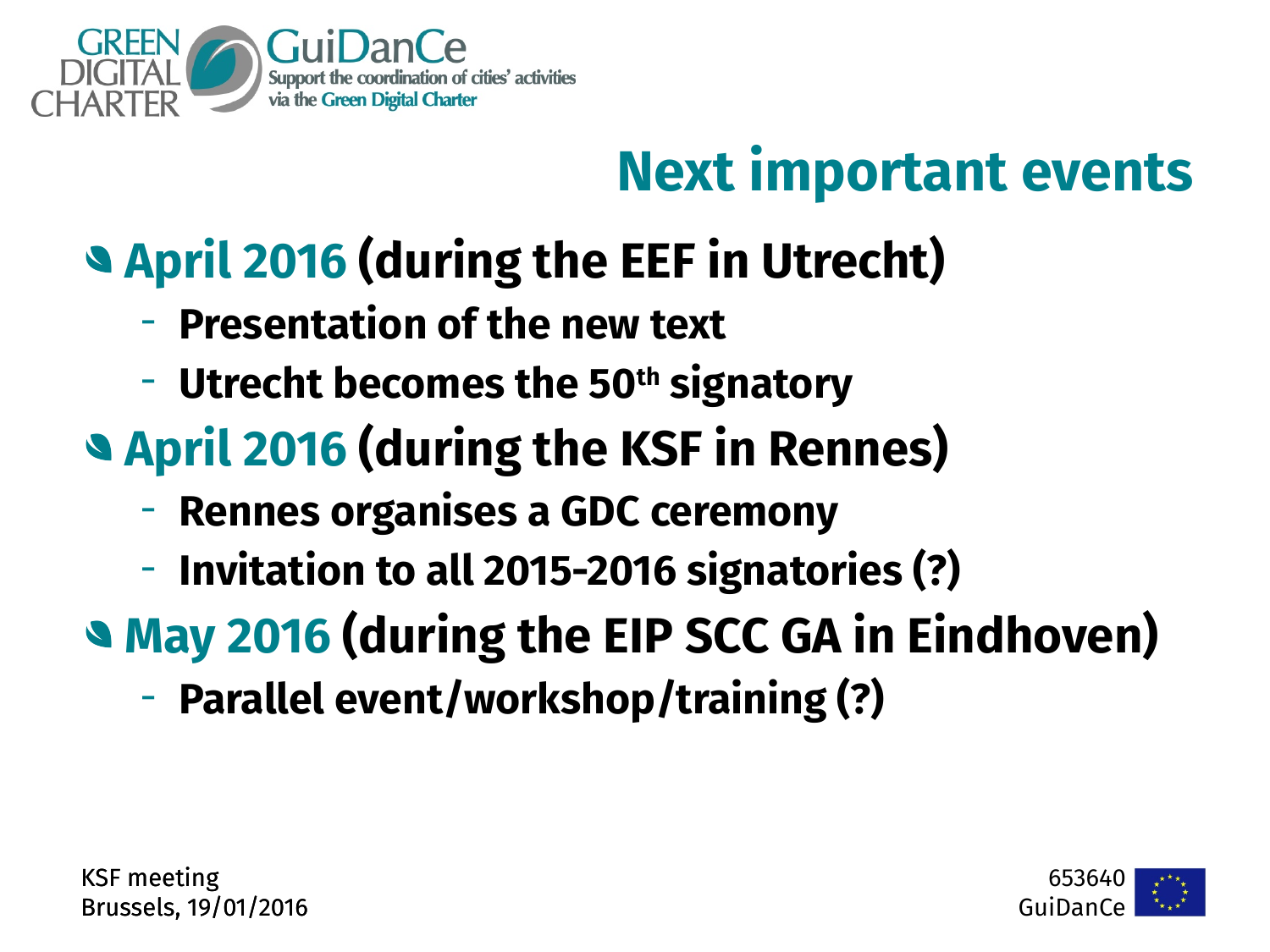

# Next important events
April 2016 (during the EEF in Utrecht)
Presentation of the new text
Utrecht becomes the 50th signatory
April 2016 (during the KSF in Rennes)
Rennes organises a GDC ceremony
Invitation to all 2015-2016 signatories (?)
May 2016 (during the EIP SCC GA in Eindhoven)
Parallel event/workshop/training (?)